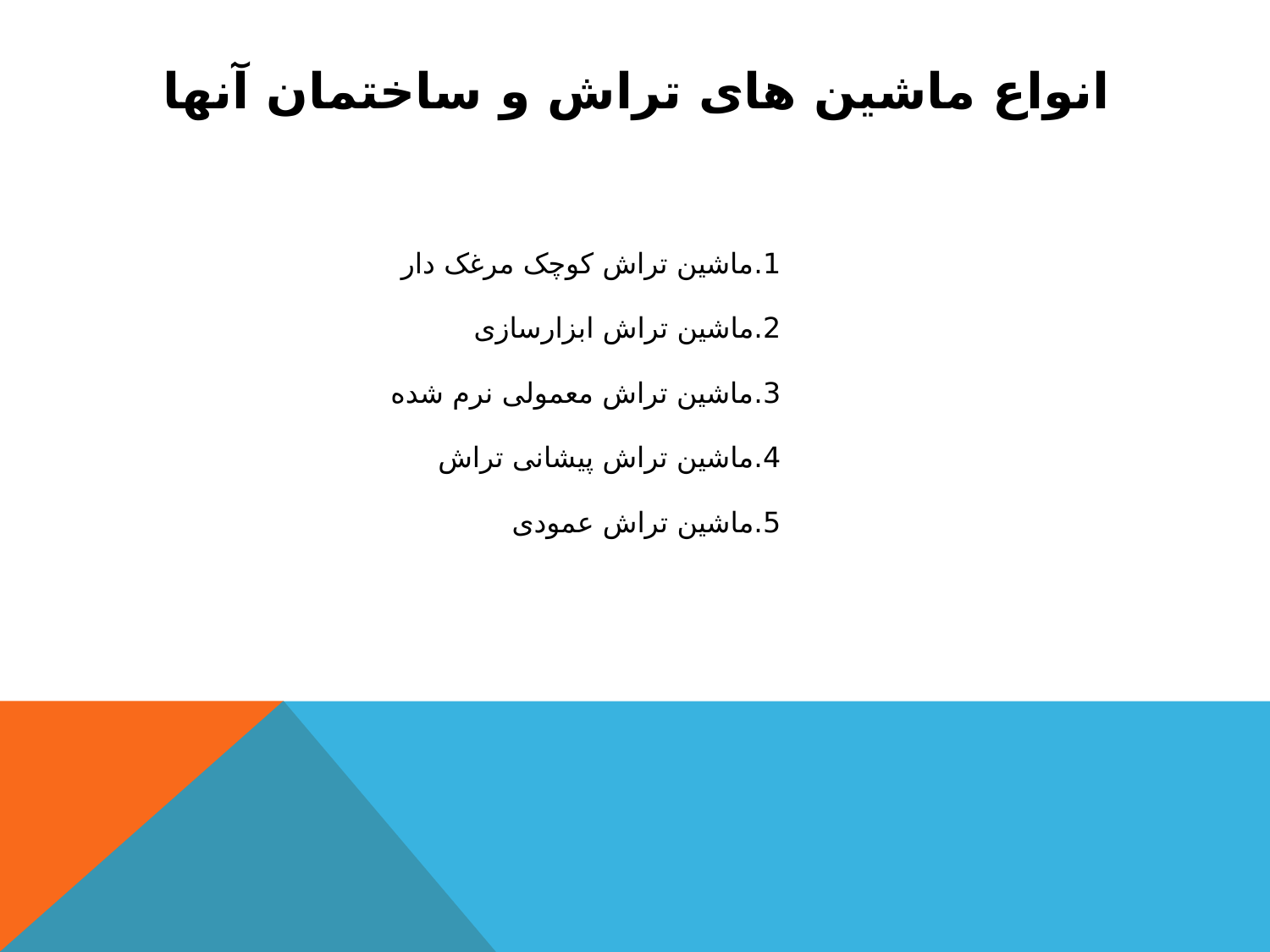

# انواع ماشین های تراش و ساختمان آنها
1.	ماشین تراش کوچک مرغک دار
2.	ماشین تراش ابزارسازی
3.	ماشین تراش معمولی نرم شده
4.	ماشین تراش پیشانی تراش
5.	ماشین تراش عمودی